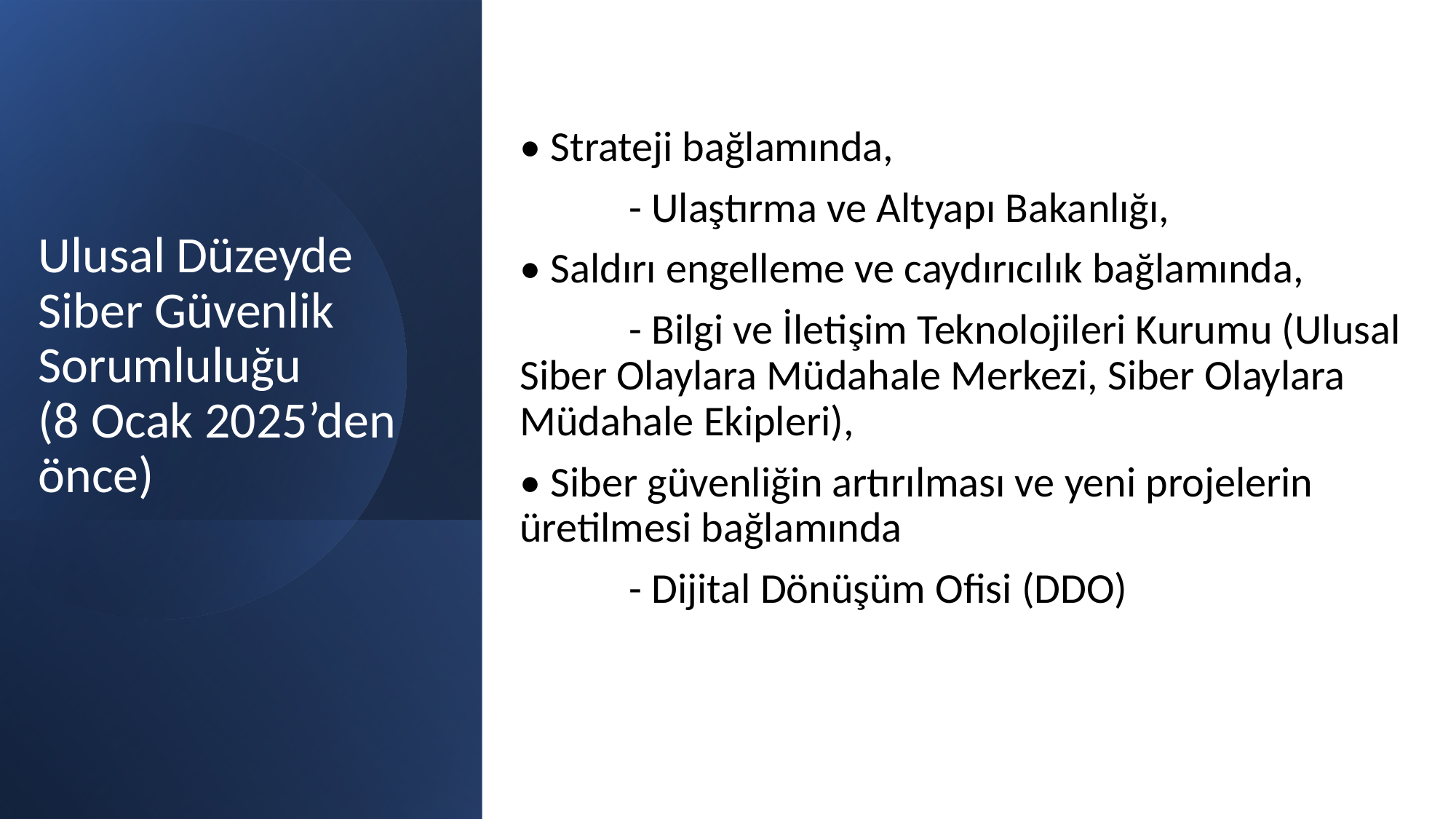

• Strateji bağlamında,
	- Ulaştırma ve Altyapı Bakanlığı,
• Saldırı engelleme ve caydırıcılık bağlamında,
	- Bilgi ve İletişim Teknolojileri Kurumu (Ulusal Siber Olaylara Müdahale Merkezi, Siber Olaylara Müdahale Ekipleri),
• Siber güvenliğin artırılması ve yeni projelerin üretilmesi bağlamında
	- Dijital Dönüşüm Ofisi (DDO)

# Ulusal Düzeyde Siber Güvenlik Sorumluluğu (8 Ocak 2025’den önce)